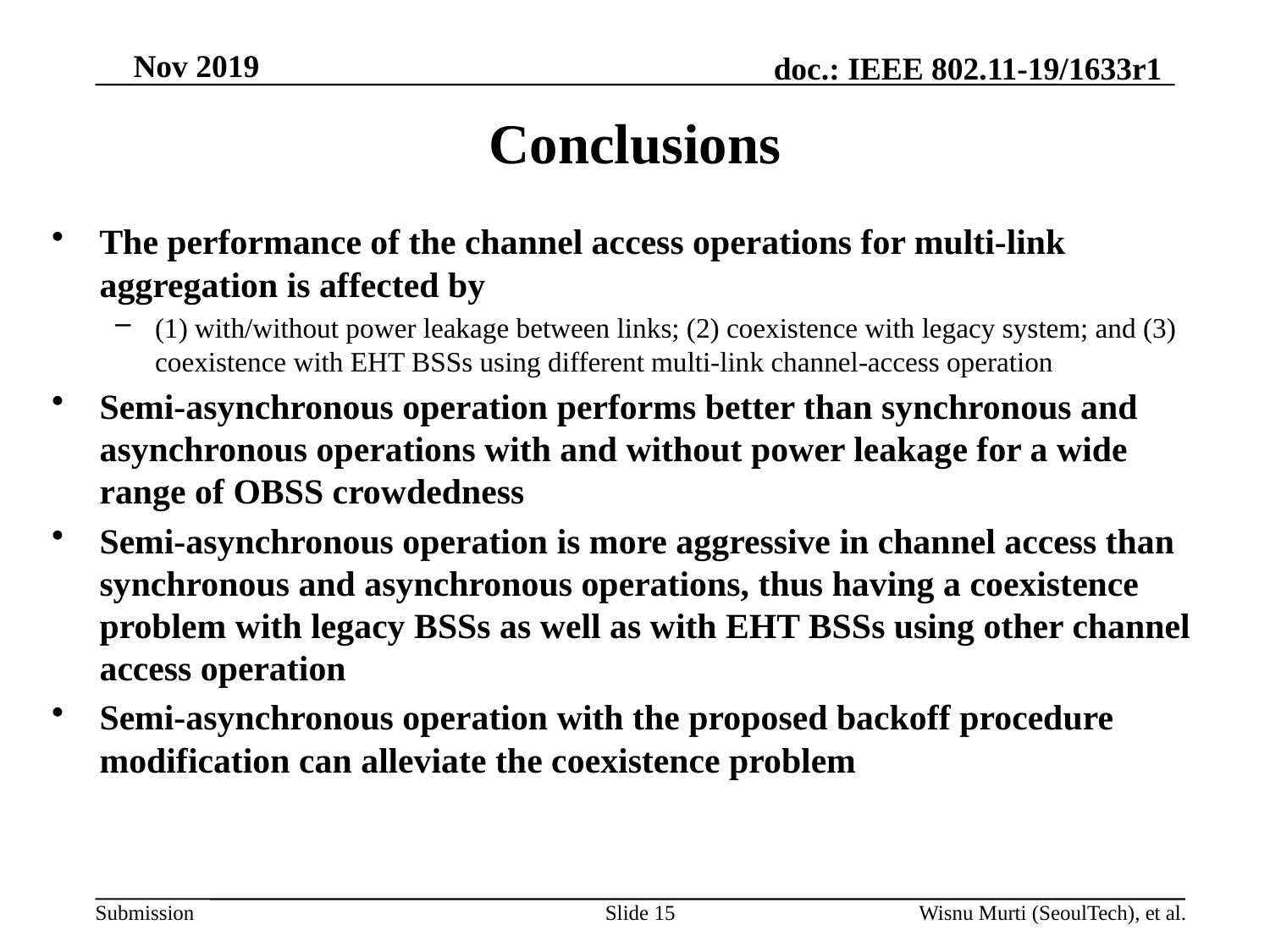

# Conclusions
The performance of the channel access operations for multi-link aggregation is affected by
(1) with/without power leakage between links; (2) coexistence with legacy system; and (3) coexistence with EHT BSSs using different multi-link channel-access operation
Semi-asynchronous operation performs better than synchronous and asynchronous operations with and without power leakage for a wide range of OBSS crowdedness
Semi-asynchronous operation is more aggressive in channel access than synchronous and asynchronous operations, thus having a coexistence problem with legacy BSSs as well as with EHT BSSs using other channel access operation
Semi-asynchronous operation with the proposed backoff procedure modification can alleviate the coexistence problem
Slide 15
Wisnu Murti (SeoulTech), et al.